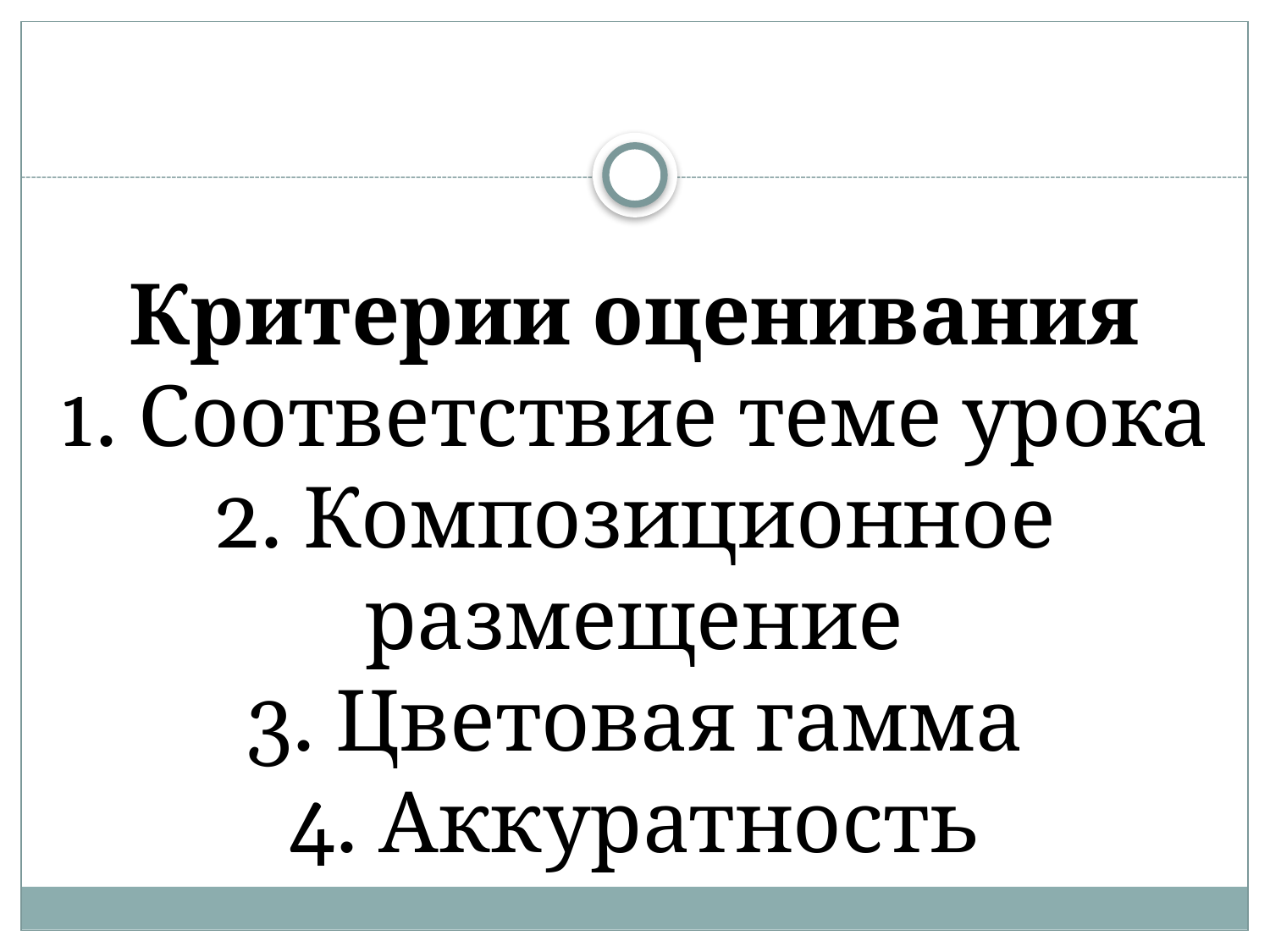

# Критерии оценивания 1. Соответствие теме урока 2. Композиционное размещение 3. Цветовая гамма 4. Аккуратность